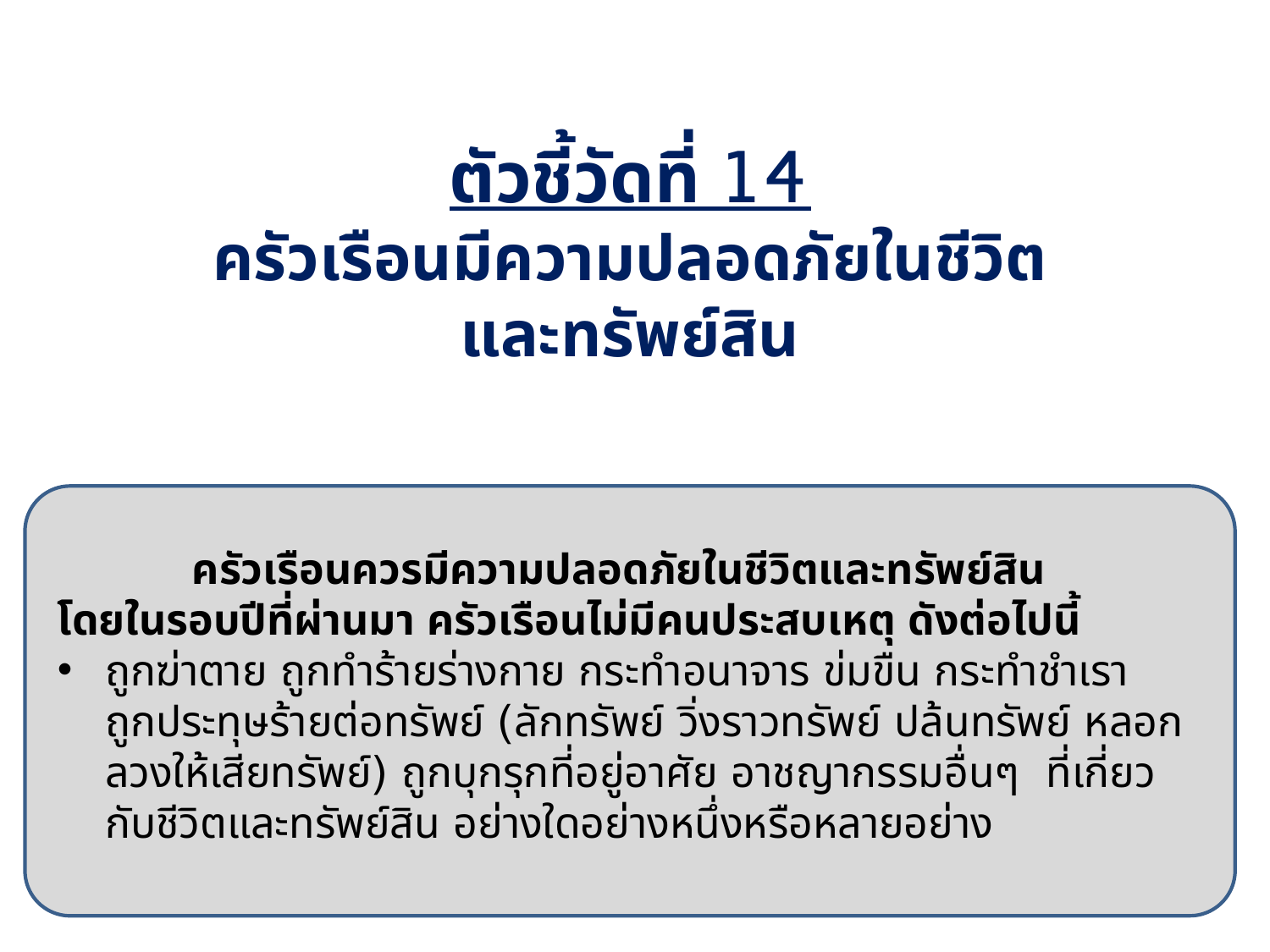

ตัวชี้วัดที่ 14
ครัวเรือนมีความปลอดภัยในชีวิต
และทรัพย์สิน

ครัวเรือนควรมีความปลอดภัยในชีวิตและทรัพย์สิน
โดยในรอบปีที่ผ่านมา ครัวเรือนไม่มีคนประสบเหตุ ดังต่อไปนี้
ถูกฆ่าตาย ถูกทำร้ายร่างกาย กระทำอนาจาร ข่มขืน กระทำชำเรา ถูกประทุษร้ายต่อทรัพย์ (ลักทรัพย์ วิ่งราวทรัพย์ ปล้นทรัพย์ หลอกลวงให้เสียทรัพย์) ถูกบุกรุกที่อยู่อาศัย อาชญากรรมอื่นๆ  ที่เกี่ยวกับชีวิตและทรัพย์สิน อย่างใดอย่างหนึ่งหรือหลายอย่าง